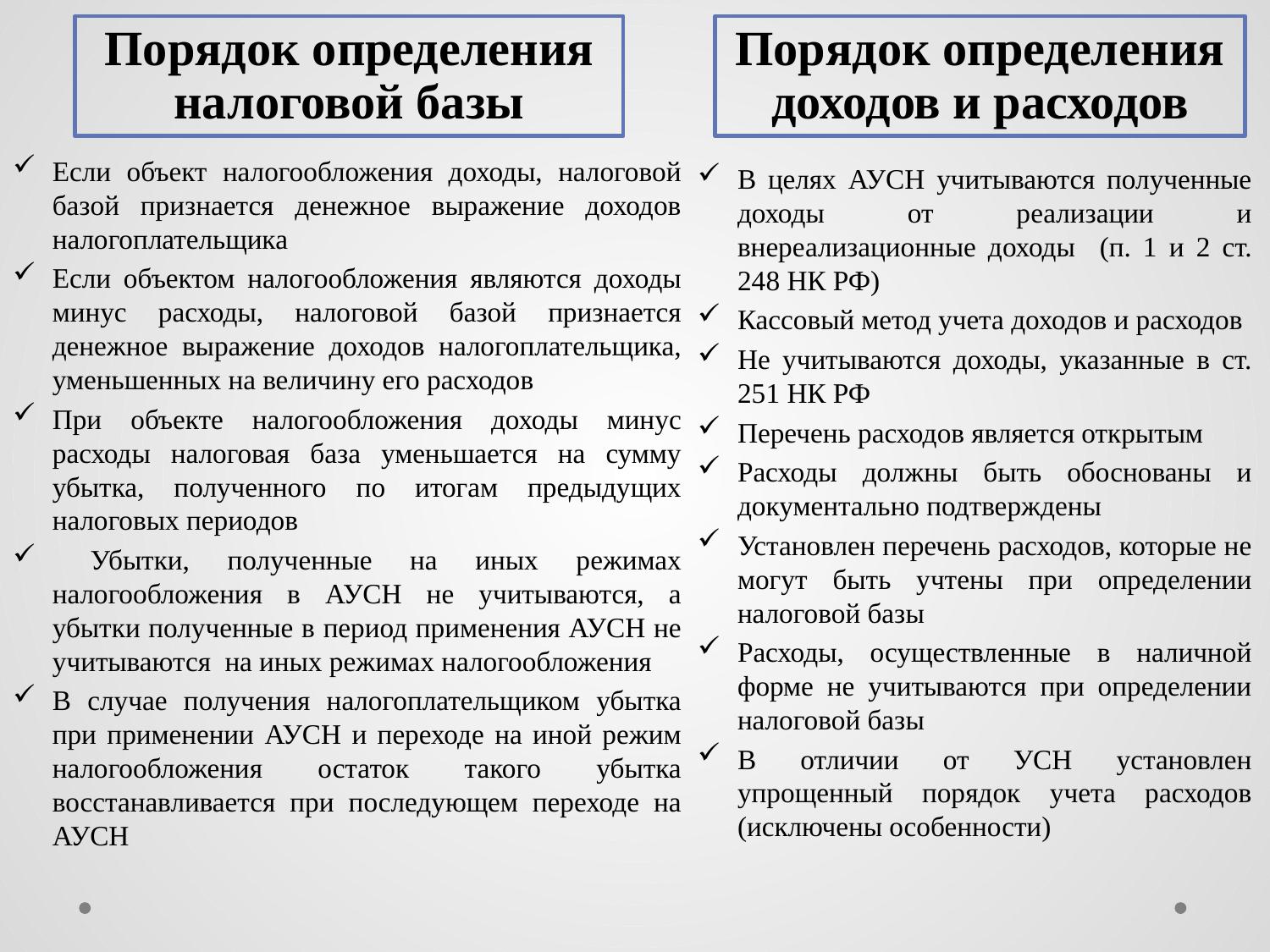

Порядок определения налоговой базы
# Порядок определения доходов и расходов
Если объект налогообложения доходы, налоговой базой признается денежное выражение доходов налогоплательщика
Если объектом налогообложения являются доходы минус расходы, налоговой базой признается денежное выражение доходов налогоплательщика, уменьшенных на величину его расходов
При объекте налогообложения доходы минус расходы налоговая база уменьшается на сумму убытка, полученного по итогам предыдущих налоговых периодов
 Убытки, полученные на иных режимах налогообложения в АУСН не учитываются, а убытки полученные в период применения АУСН не учитываются  на иных режимах налогообложения
В случае получения налогоплательщиком убытка при применении АУСН и переходе на иной режим налогообложения остаток такого убытка восстанавливается при последующем переходе на АУСН
В целях АУСН учитываются полученные доходы от реализации и внереализационные доходы  (п. 1 и 2 ст. 248 НК РФ)
Кассовый метод учета доходов и расходов
Не учитываются доходы, указанные в ст. 251 НК РФ
Перечень расходов является открытым
Расходы должны быть обоснованы и документально подтверждены
Установлен перечень расходов, которые не могут быть учтены при определении налоговой базы
Расходы, осуществленные в наличной форме не учитываются при определении налоговой базы
В отличии от УСН установлен упрощенный порядок учета расходов (исключены особенности)